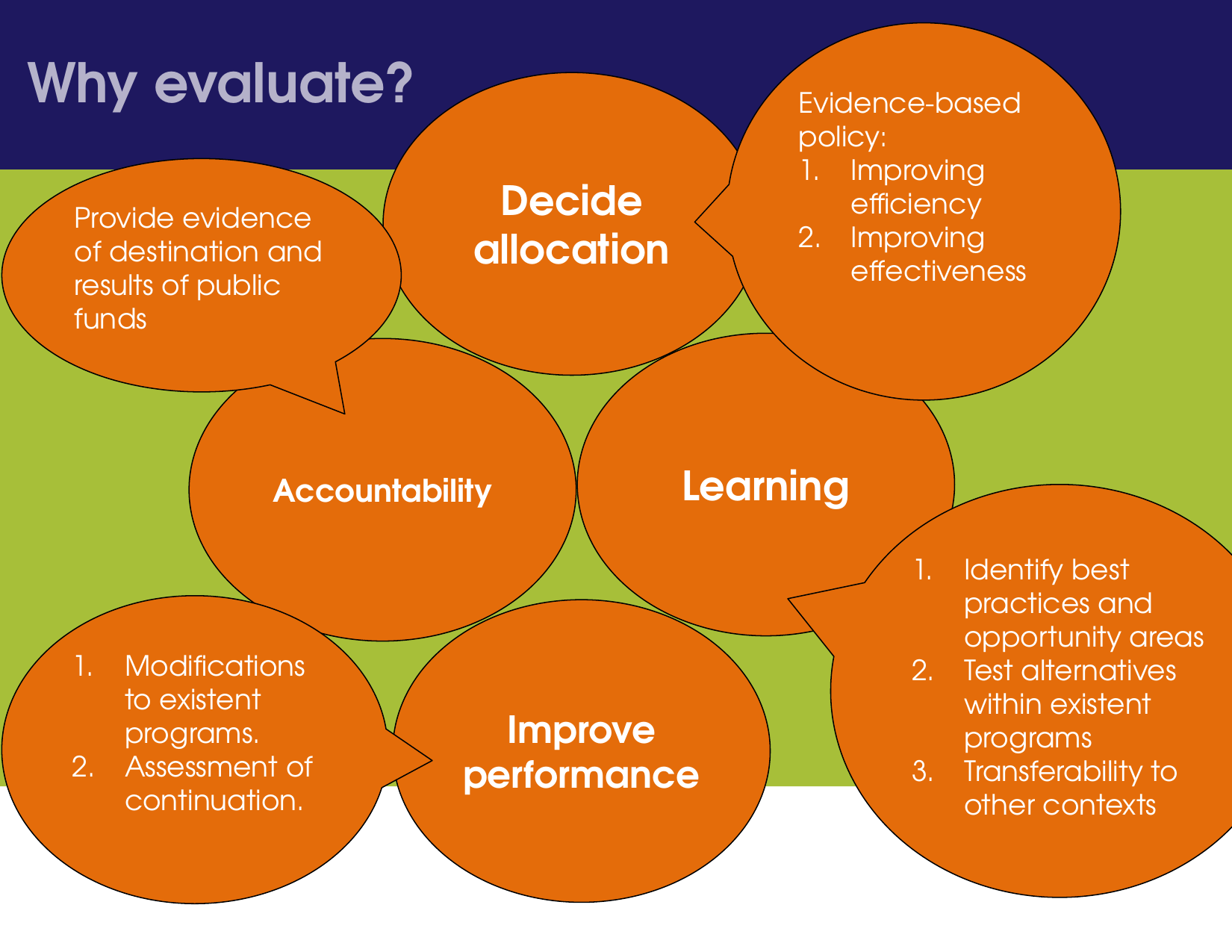

Evidence-based policy:
Improving efficiency
Improving effectiveness
Why evaluate?
Decide allocation
Provide evidence of destination and results of public funds
Learning
Accountability
Identify best practices and opportunity areas
Test alternatives within existent programs
Transferability to other contexts
Modifications to existent programs.
Assessment of continuation.

Improve performance